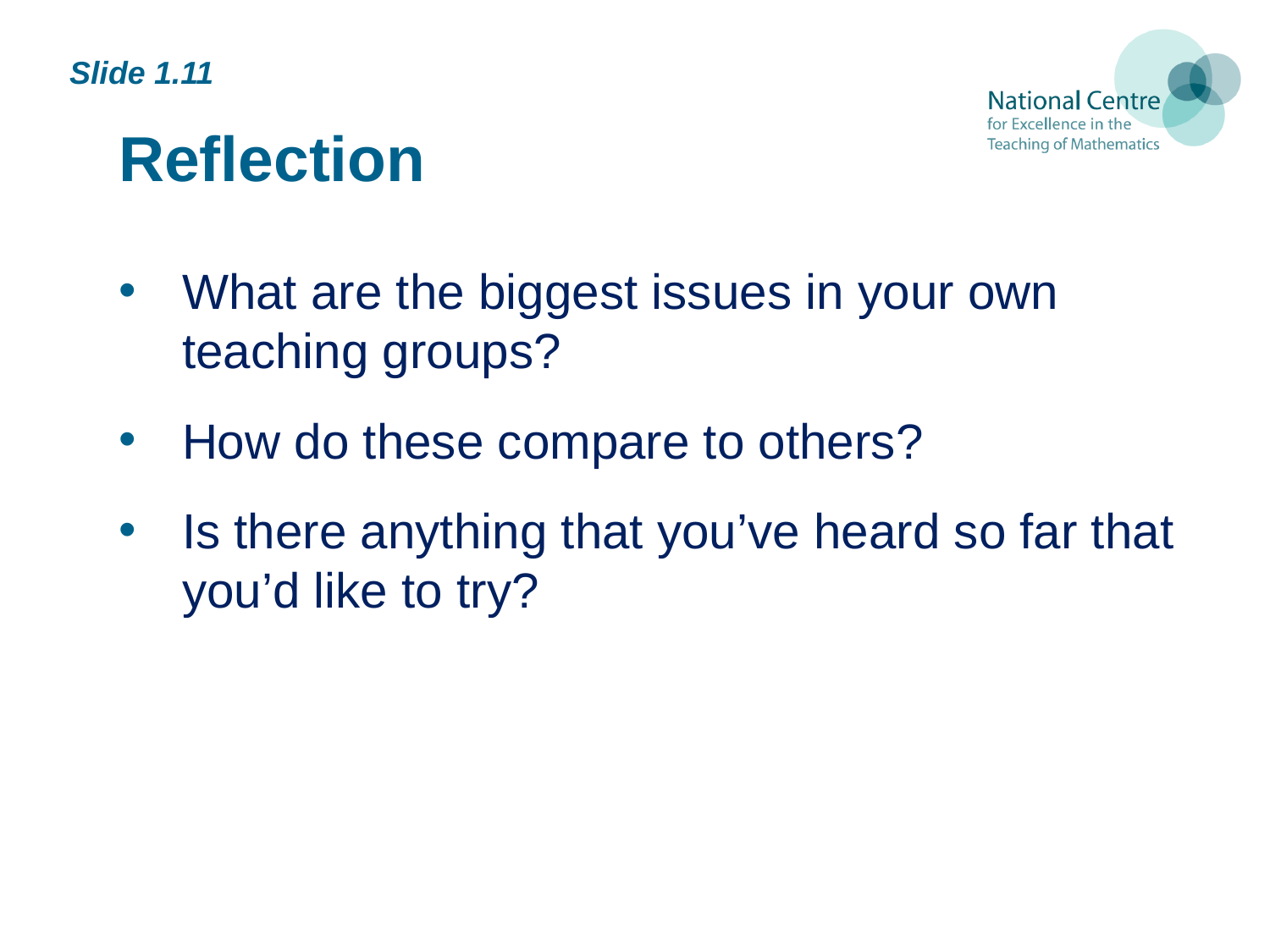

# Reflection
Slide 1.11
What are the biggest issues in your own teaching groups?
How do these compare to others?
Is there anything that you’ve heard so far that you’d like to try?